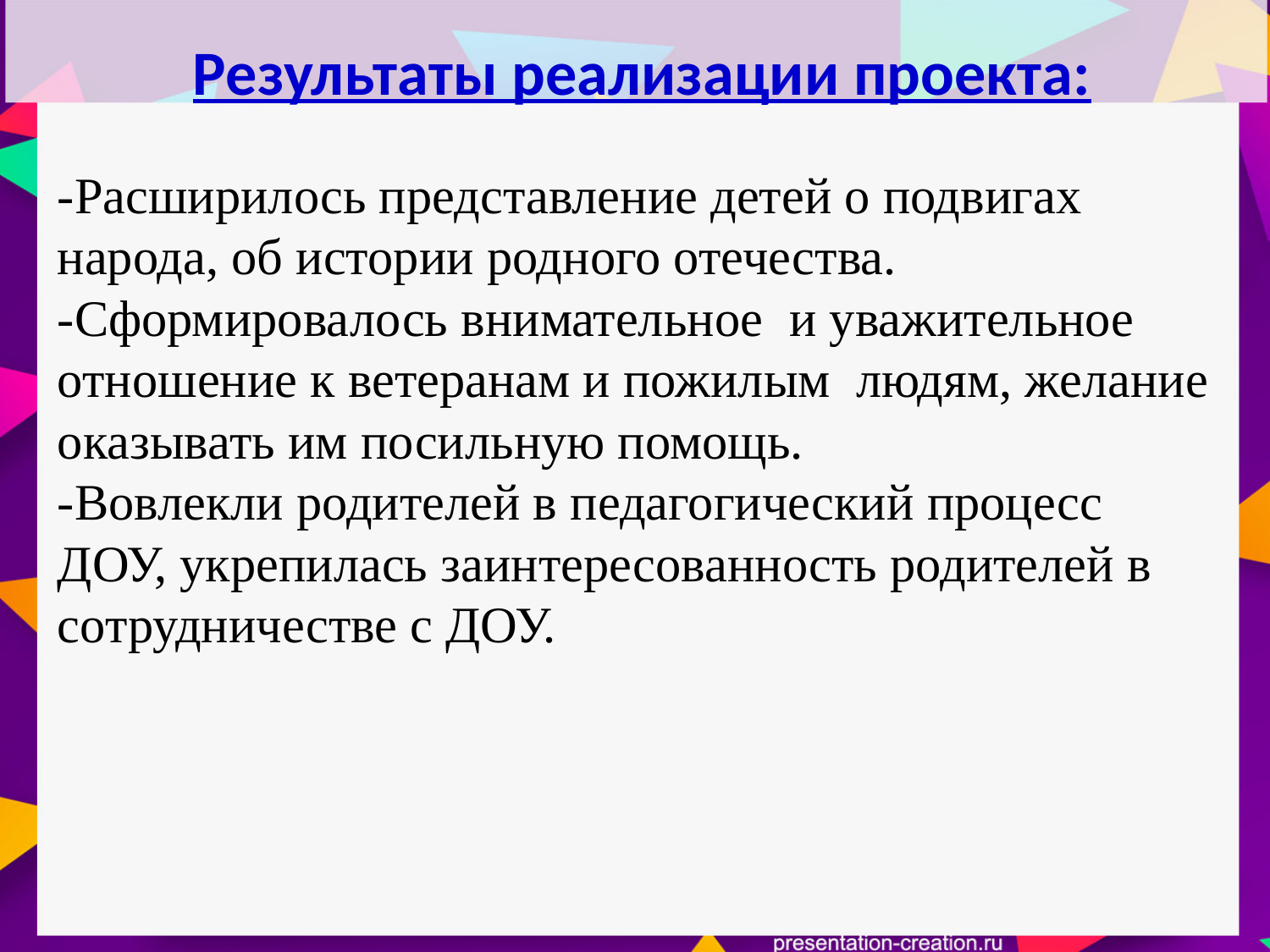

# Результаты реализации проекта:
-Расширилось представление детей о подвигах народа, об истории родного отечества.
-Сформировалось внимательное  и уважительное  отношение к ветеранам и пожилым  людям, желание оказывать им посильную помощь.
-Вовлекли родителей в педагогический процесс ДОУ, укрепилась заинтересованность родителей в сотрудничестве с ДОУ.